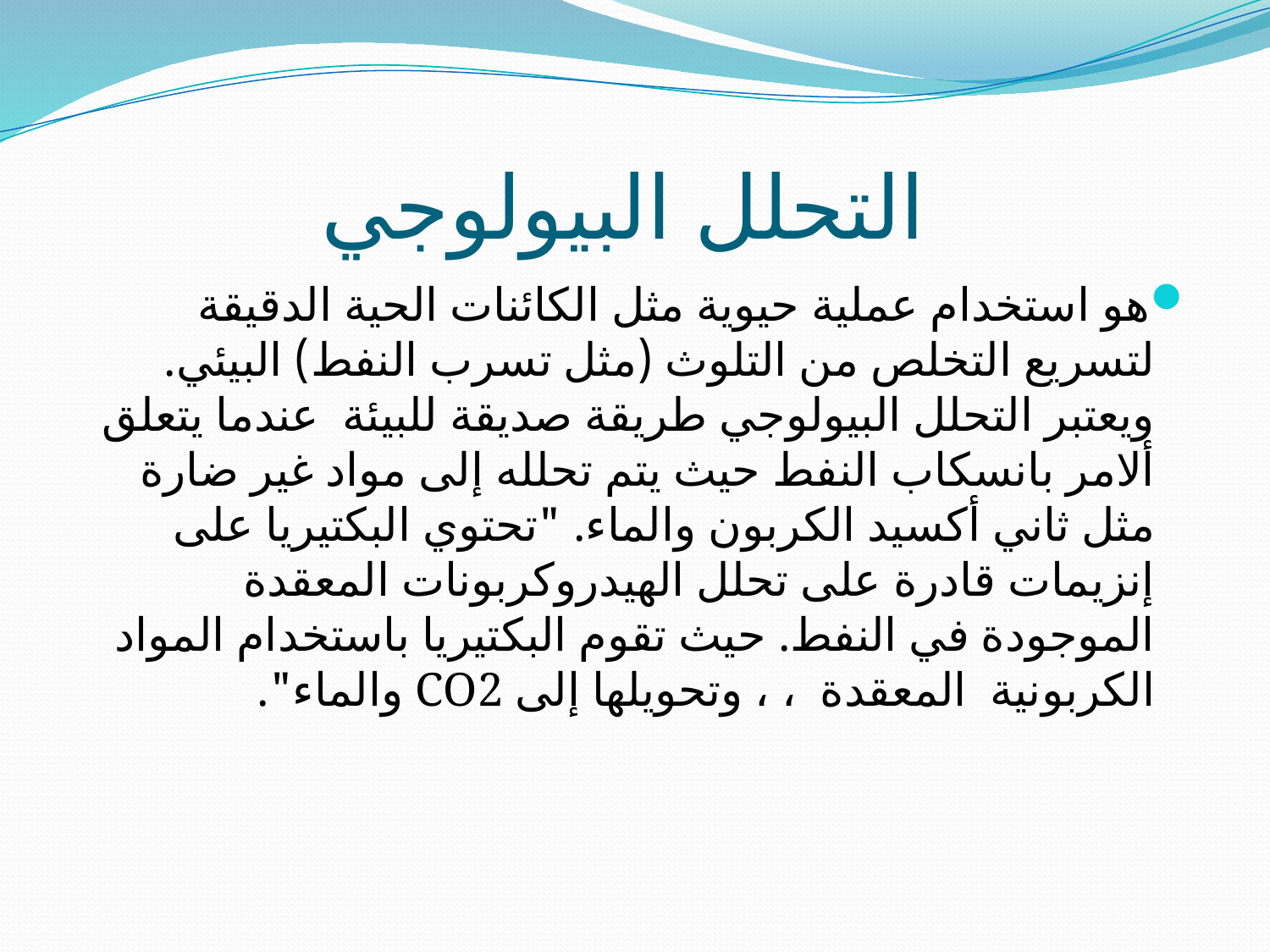

# التحلل البيولوجي
هو استخدام عملية حيوية مثل الكائنات الحية الدقيقة لتسريع التخلص من التلوث (مثل تسرب النفط) البيئي. ويعتبر التحلل البيولوجي طريقة صديقة للبيئة  عندما يتعلق ألامر بانسكاب النفط حيث يتم تحلله إلى مواد غير ضارة مثل ثاني أكسيد الكربون والماء. "تحتوي البكتيريا على إنزيمات قادرة على تحلل الهيدروكربونات المعقدة الموجودة في النفط. حيث تقوم البكتيريا باستخدام المواد الكربونية  المعقدة  ، ، وتحويلها إلى CO2 والماء".